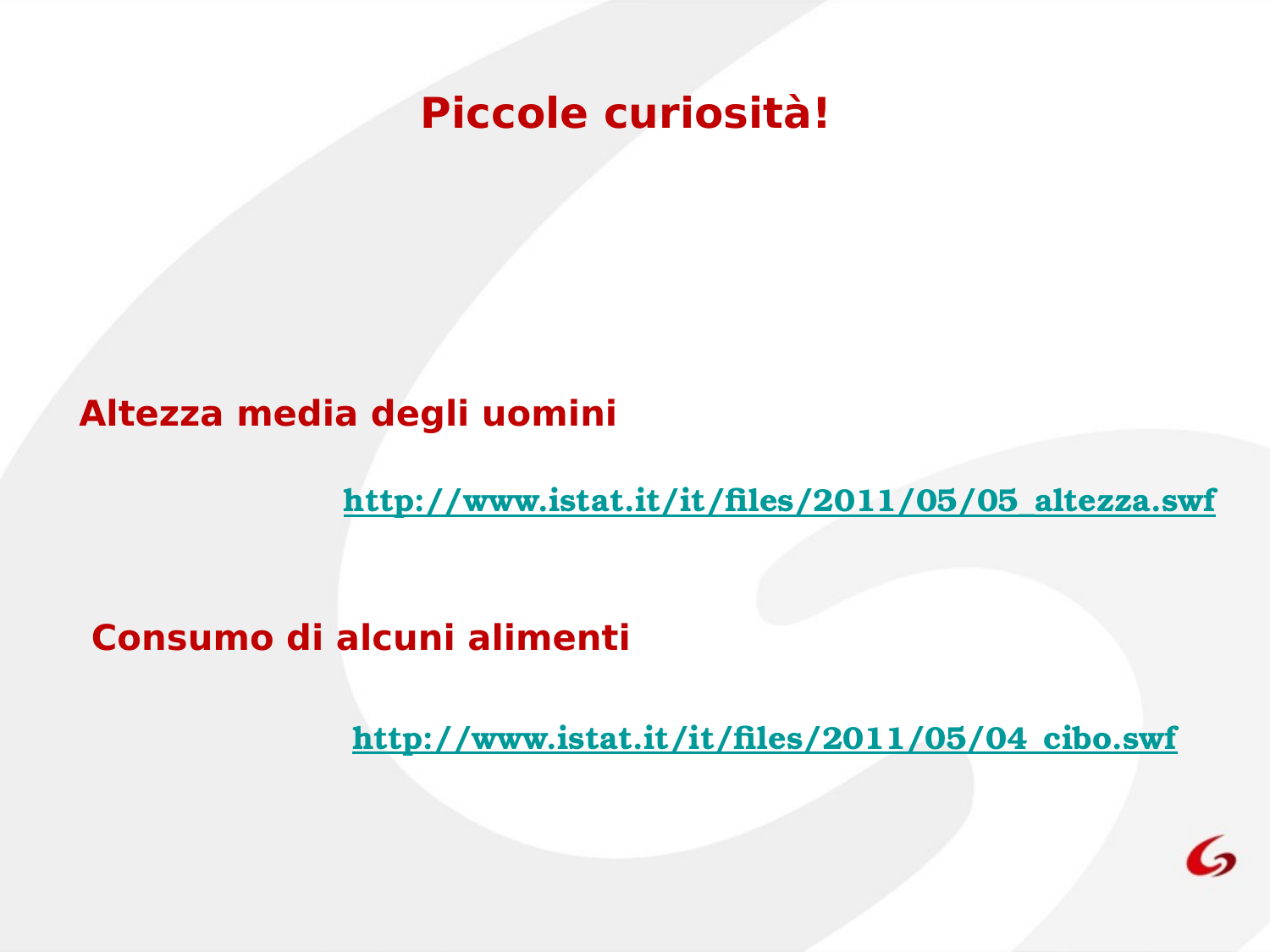

# Piccole curiosità!
Altezza media degli uomini
http://www.istat.it/it/files/2011/05/05_altezza.swf

Consumo di alcuni alimenti
http://www.istat.it/it/files/2011/05/04_cibo.swf